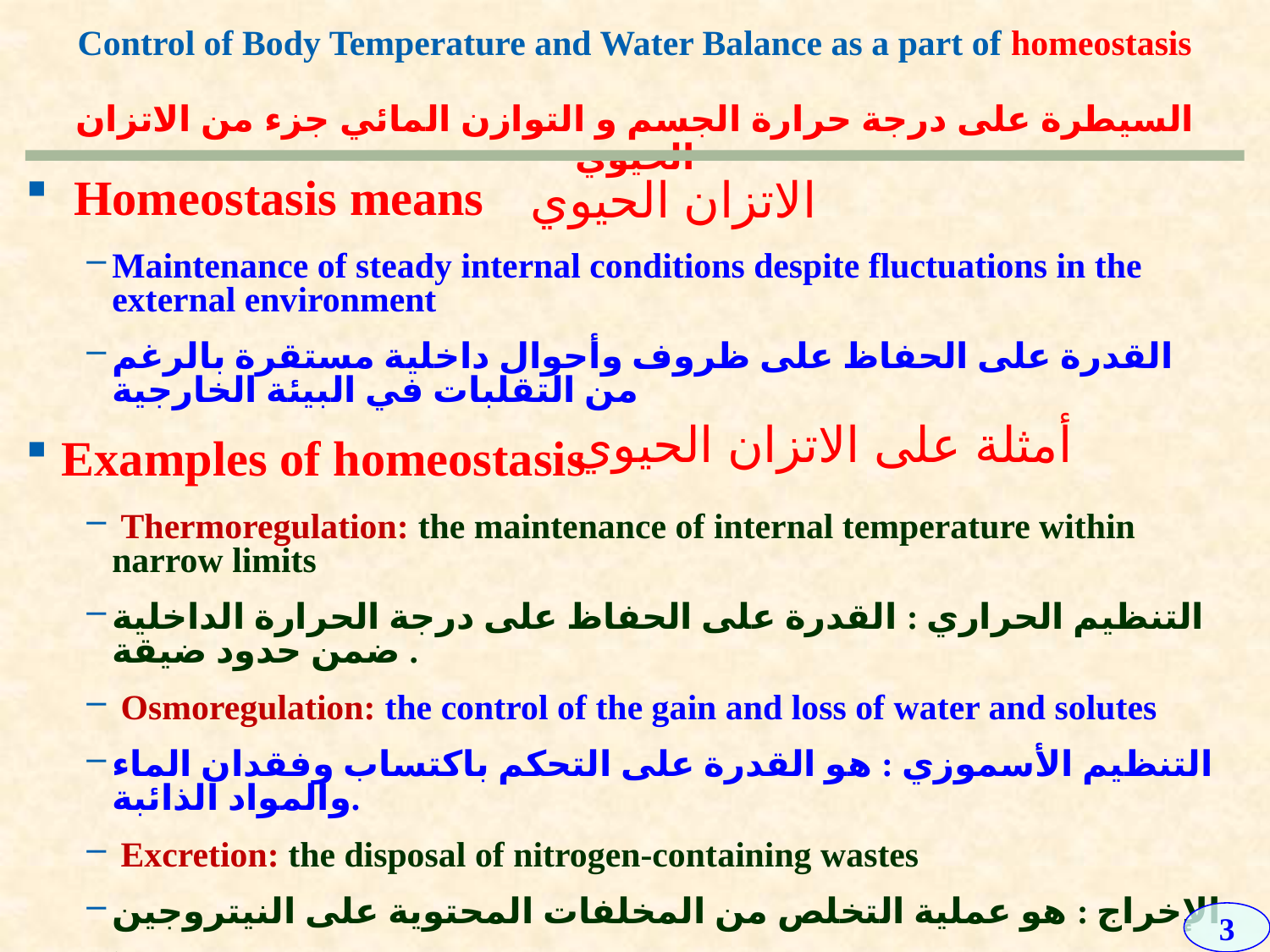

# Control of Body Temperature and Water Balance as a part of homeostasis السيطرة على درجة حرارة الجسم و التوازن المائي جزء من الاتزان الحيوي

الاتزان الحيوي
 Homeostasis means
Maintenance of steady internal conditions despite fluctuations in the external environment
القدرة على الحفاظ على ظروف وأحوال داخلية مستقرة بالرغم من التقلبات في البيئة الخارجية
Examples of homeostasis
 Thermoregulation: the maintenance of internal temperature within narrow limits
التنظيم الحراري : القدرة على الحفاظ على درجة الحرارة الداخلية ضمن حدود ضيقة .
 Osmoregulation: the control of the gain and loss of water and solutes
التنظيم الأسموزي : هو القدرة على التحكم باكتساب وفقدان الماء والمواد الذائبة.
 Excretion: the disposal of nitrogen-containing wastes
الإخراج : هو عملية التخلص من المخلفات المحتوية على النيتروجين .
أمثلة على الاتزان الحيوي
3